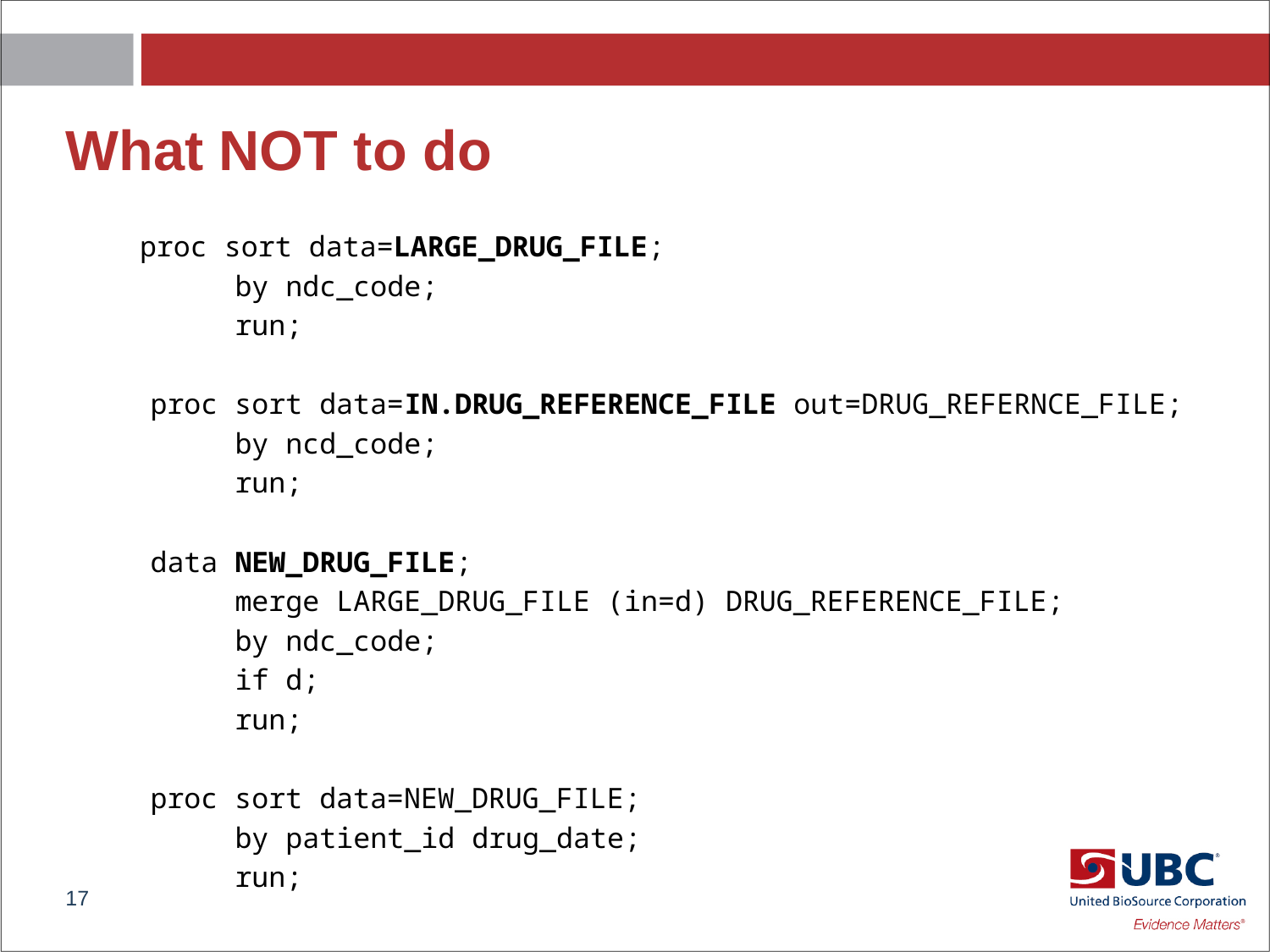

# What NOT to do
     proc sort data=LARGE_DRUG_FILE;
          by ndc_code;
          run;

     proc sort data=IN.DRUG_REFERENCE_FILE out=DRUG_REFERNCE_FILE;
          by ncd_code;
          run;

     data NEW_DRUG_FILE;
          merge LARGE_DRUG_FILE (in=d) DRUG_REFERENCE_FILE;
          by ndc_code;
          if d;
          run;

     proc sort data=NEW_DRUG_FILE;
          by patient_id drug_date;
          run;
17